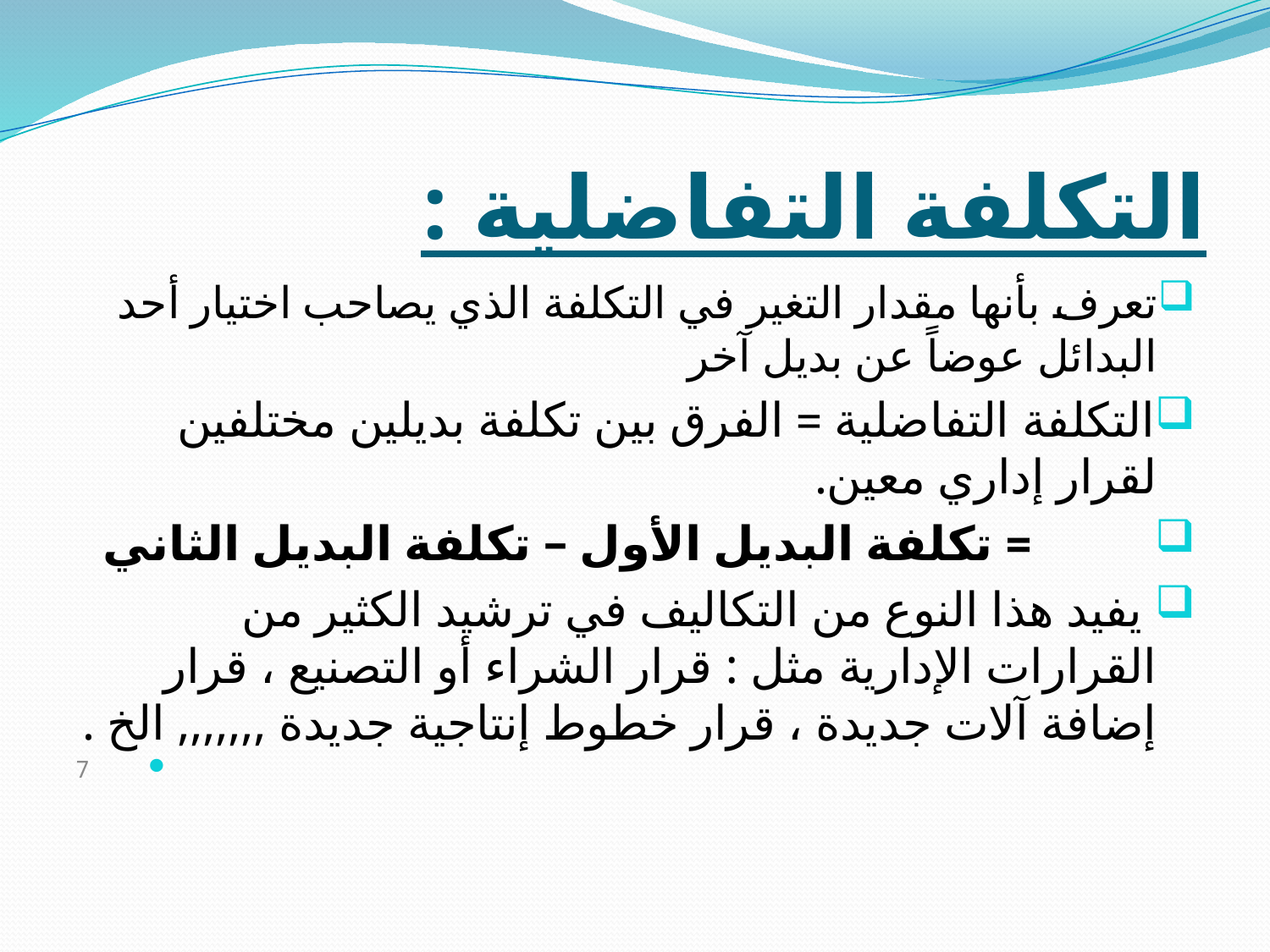

# التكلفة التفاضلية :
تعرف بأنها مقدار التغير في التكلفة الذي يصاحب اختيار أحد البدائل عوضاً عن بديل آخر
التكلفة التفاضلية = الفرق بين تكلفة بديلين مختلفين لقرار إداري معين.
          = تكلفة البديل الأول – تكلفة البديل الثاني
 يفيد هذا النوع من التكاليف في ترشيد الكثير من القرارات الإدارية مثل : قرار الشراء أو التصنيع ، قرار إضافة آلات جديدة ، قرار خطوط إنتاجية جديدة ,,,,,,, الخ .
7